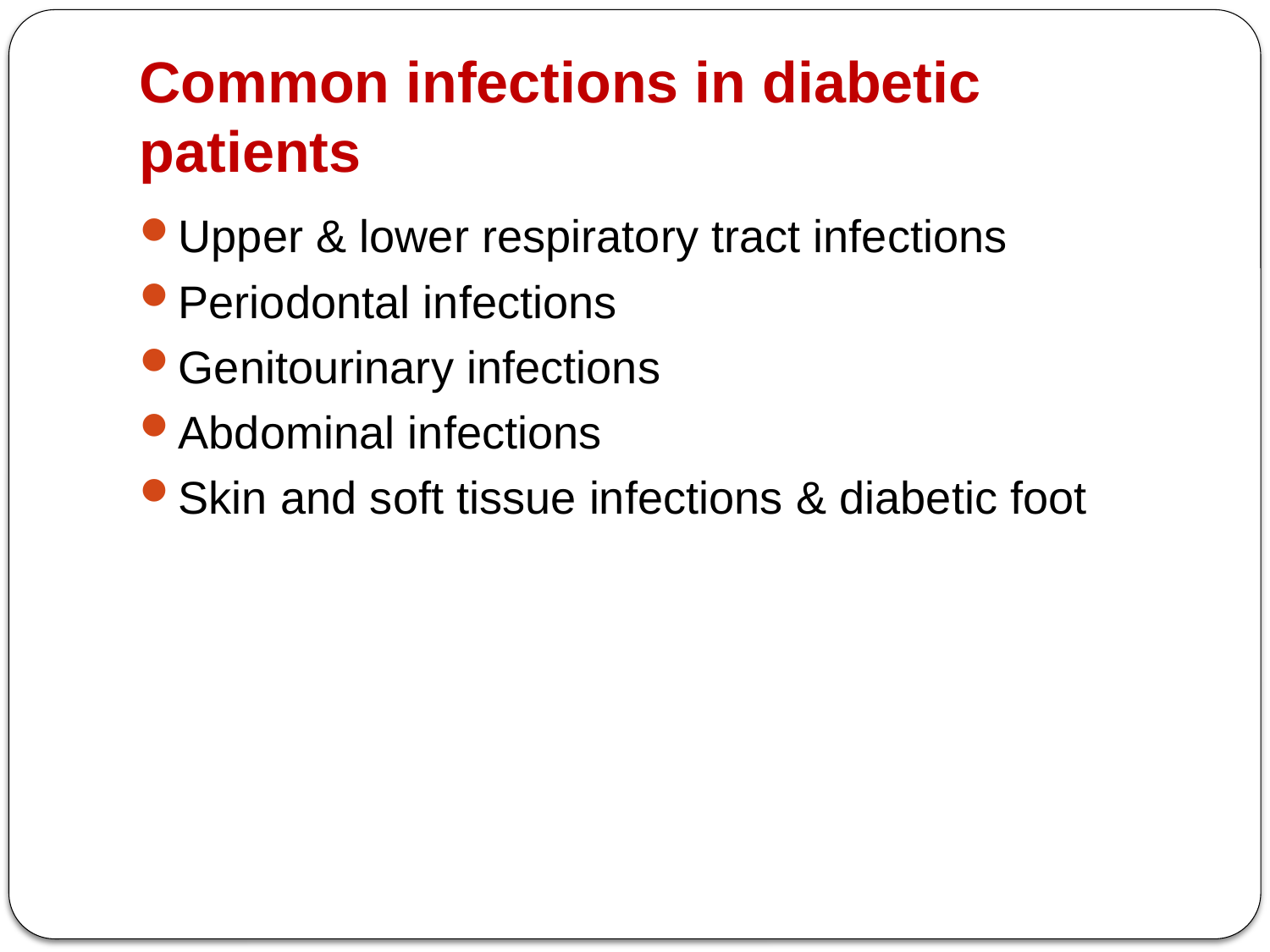

# Common infections in diabetic patients
Upper & lower respiratory tract infections
Periodontal infections
Genitourinary infections
Abdominal infections
Skin and soft tissue infections & diabetic foot